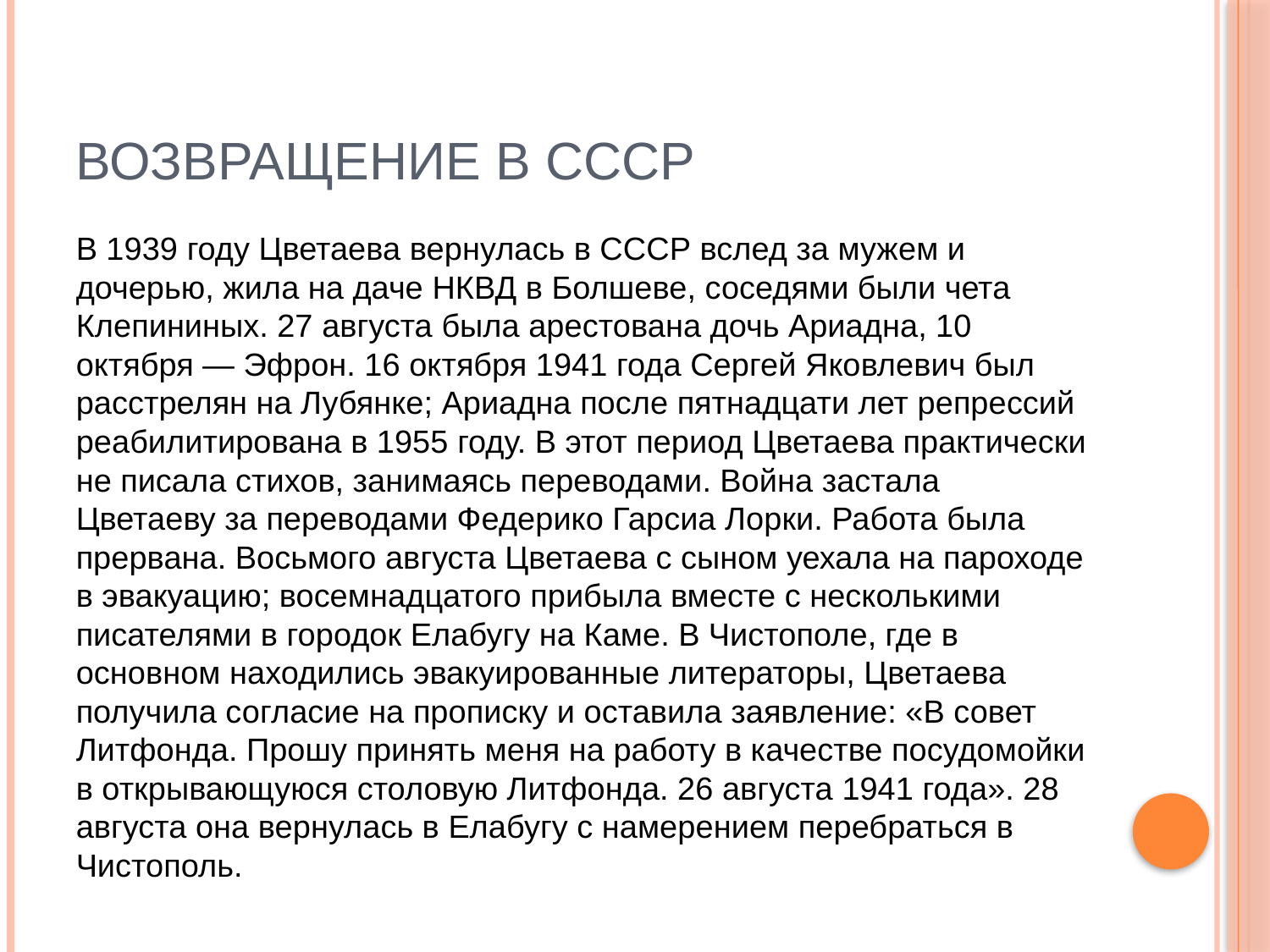

# Возвращение в СССР
В 1939 году Цветаева вернулась в СССР вслед за мужем и дочерью, жила на даче НКВД в Болшеве, соседями были чета Клепининых. 27 августа была арестована дочь Ариадна, 10 октября — Эфрон. 16 октября 1941 года Сергей Яковлевич был расстрелян на Лубянке; Ариадна после пятнадцати лет репрессий реабилитирована в 1955 году. В этот период Цветаева практически не писала стихов, занимаясь переводами. Война застала Цветаеву за переводами Федерико Гарсиа Лорки. Работа была прервана. Восьмого августа Цветаева с сыном уехала на пароходе в эвакуацию; восемнадцатого прибыла вместе с несколькими писателями в городок Елабугу на Каме. В Чистополе, где в основном находились эвакуированные литераторы, Цветаева получила согласие на прописку и оставила заявление: «В совет Литфонда. Прошу принять меня на работу в качестве посудомойки в открывающуюся столовую Литфонда. 26 августа 1941 года». 28 августа она вернулась в Елабугу с намерением перебраться в Чистополь.